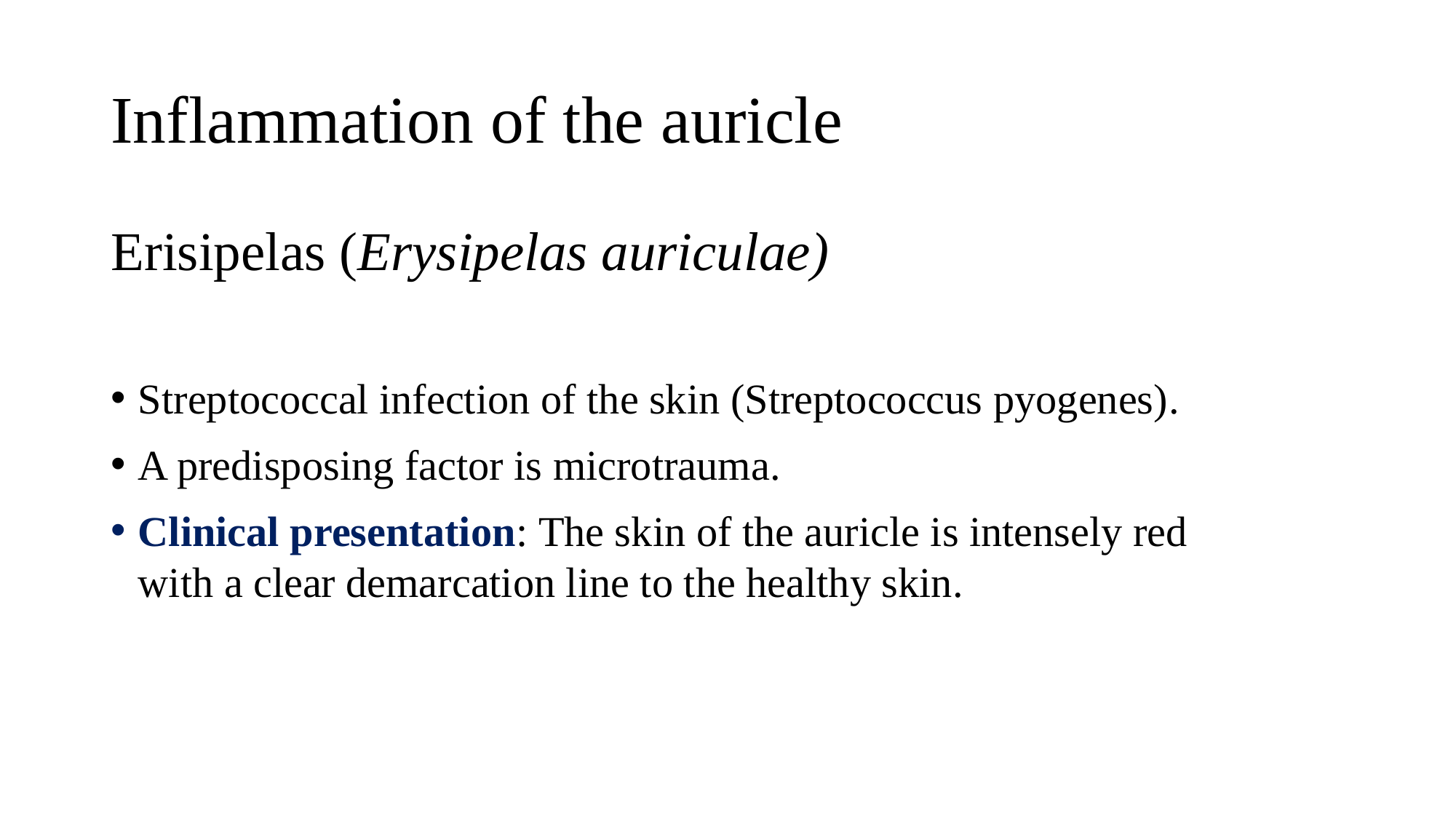

# Inflammation of the auricle
Erisipelas (Erysipelas auriculae)

Streptococcal infection of the skin (Streptococcus pyogenes).
A predisposing factor is microtrauma.
Clinical presentation: The skin of the auricle is intensely red with a clear demarcation line to the healthy skin.